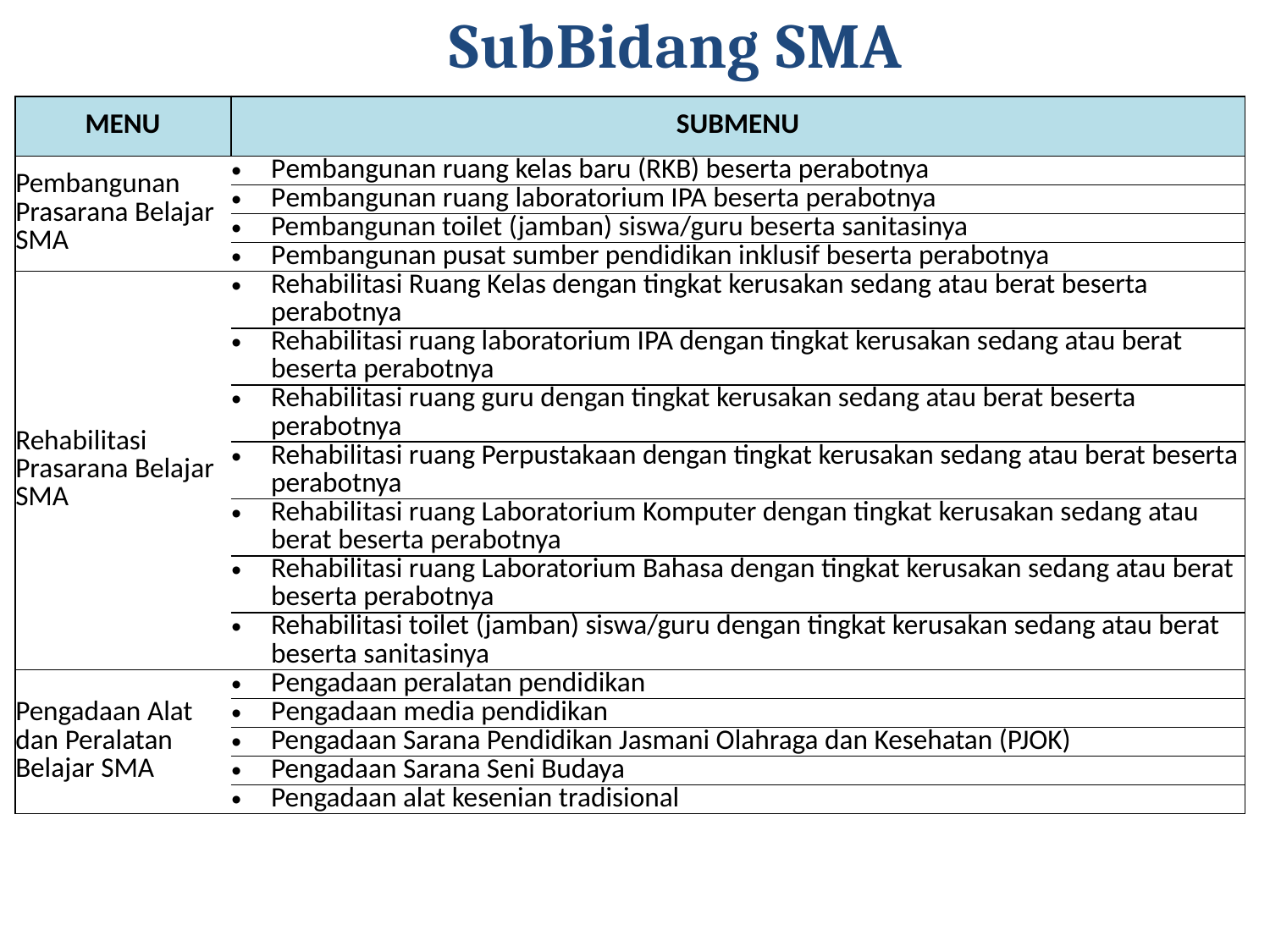

# SubBidang SMA
| MENU | SUBMENU |
| --- | --- |
| Pembangunan Prasarana Belajar SMA | Pembangunan ruang kelas baru (RKB) beserta perabotnya |
|  | Pembangunan ruang laboratorium IPA beserta perabotnya |
|  | Pembangunan toilet (jamban) siswa/guru beserta sanitasinya |
|  | Pembangunan pusat sumber pendidikan inklusif beserta perabotnya |
| Rehabilitasi Prasarana Belajar SMA | Rehabilitasi Ruang Kelas dengan tingkat kerusakan sedang atau berat beserta perabotnya |
|  | Rehabilitasi ruang laboratorium IPA dengan tingkat kerusakan sedang atau berat beserta perabotnya |
|  | Rehabilitasi ruang guru dengan tingkat kerusakan sedang atau berat beserta perabotnya |
|  | Rehabilitasi ruang Perpustakaan dengan tingkat kerusakan sedang atau berat beserta perabotnya |
|  | Rehabilitasi ruang Laboratorium Komputer dengan tingkat kerusakan sedang atau berat beserta perabotnya |
|  | Rehabilitasi ruang Laboratorium Bahasa dengan tingkat kerusakan sedang atau berat beserta perabotnya |
|  | Rehabilitasi toilet (jamban) siswa/guru dengan tingkat kerusakan sedang atau berat beserta sanitasinya |
| Pengadaan Alat dan Peralatan Belajar SMA | Pengadaan peralatan pendidikan |
|  | Pengadaan media pendidikan |
|  | Pengadaan Sarana Pendidikan Jasmani Olahraga dan Kesehatan (PJOK) |
|  | Pengadaan Sarana Seni Budaya |
|  | Pengadaan alat kesenian tradisional |
12